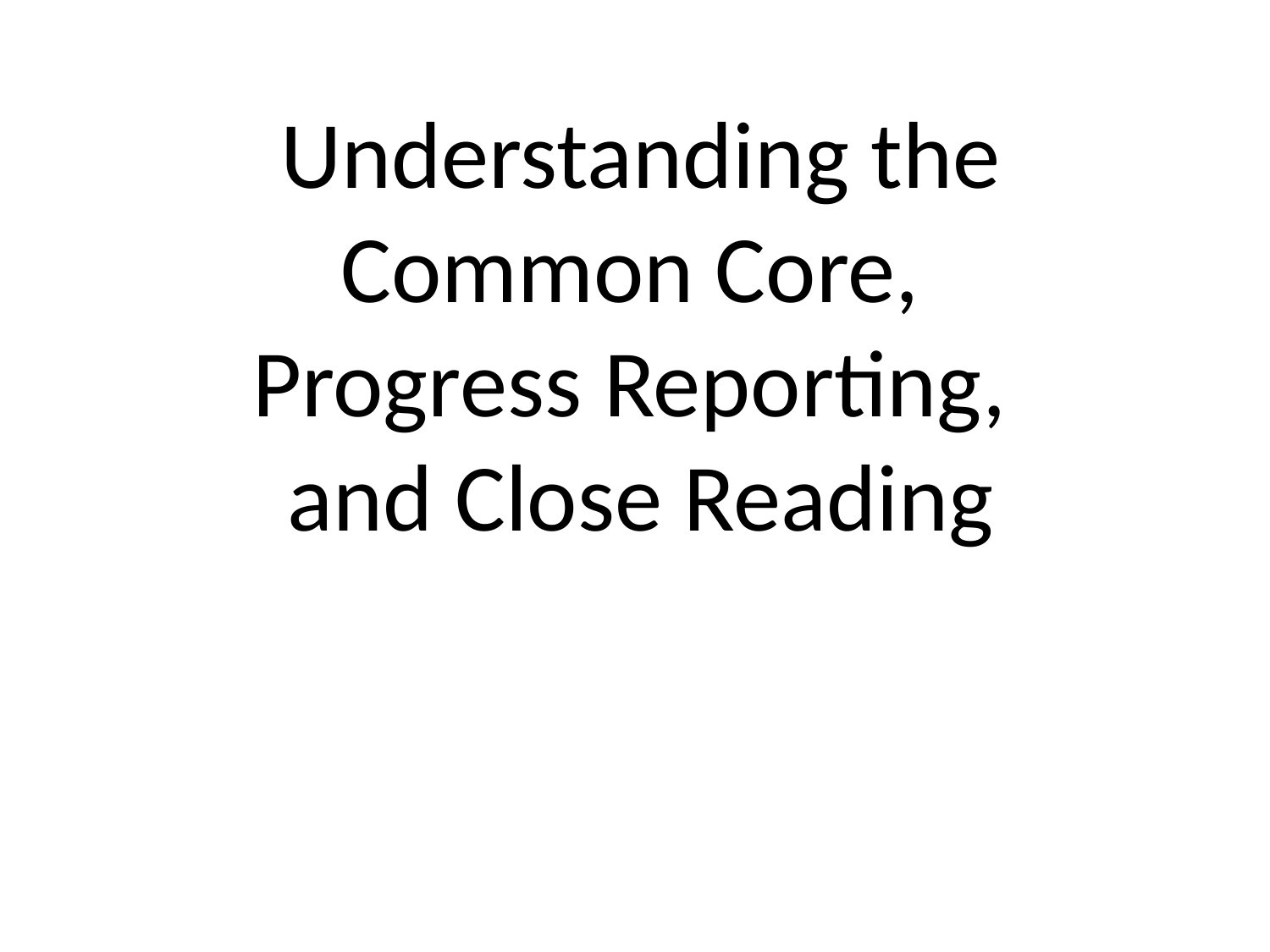

Understanding the Common Core,
Progress Reporting,
and Close Reading